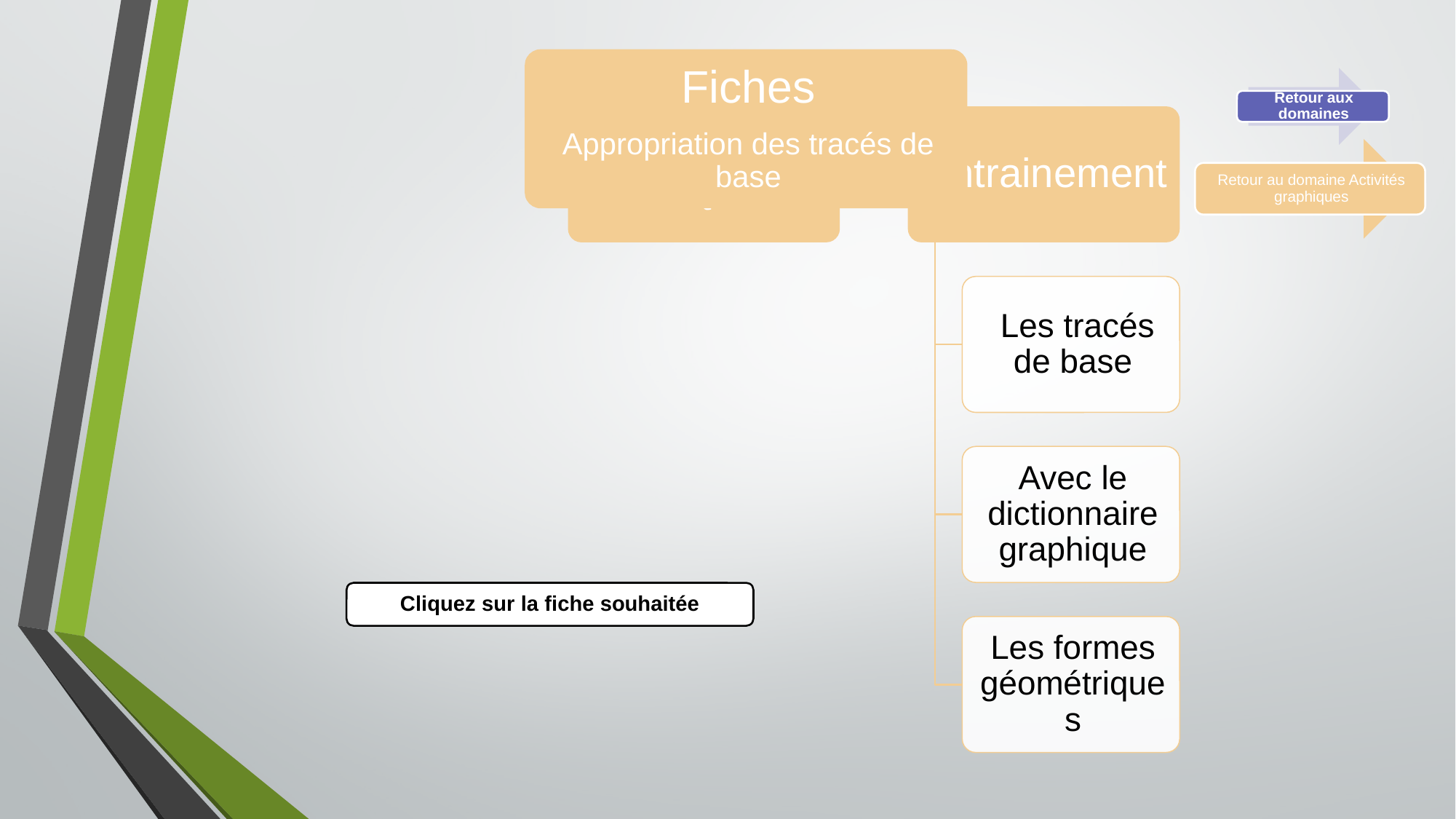

Fiches
Appropriation des tracés de base
Retour aux domaines
Renforcement
Entrainement
 Les tracés de base
Avec le dictionnaire graphique
Les formes géométriques
Retour au domaine Activités graphiques

Cliquez sur la fiche souhaitée